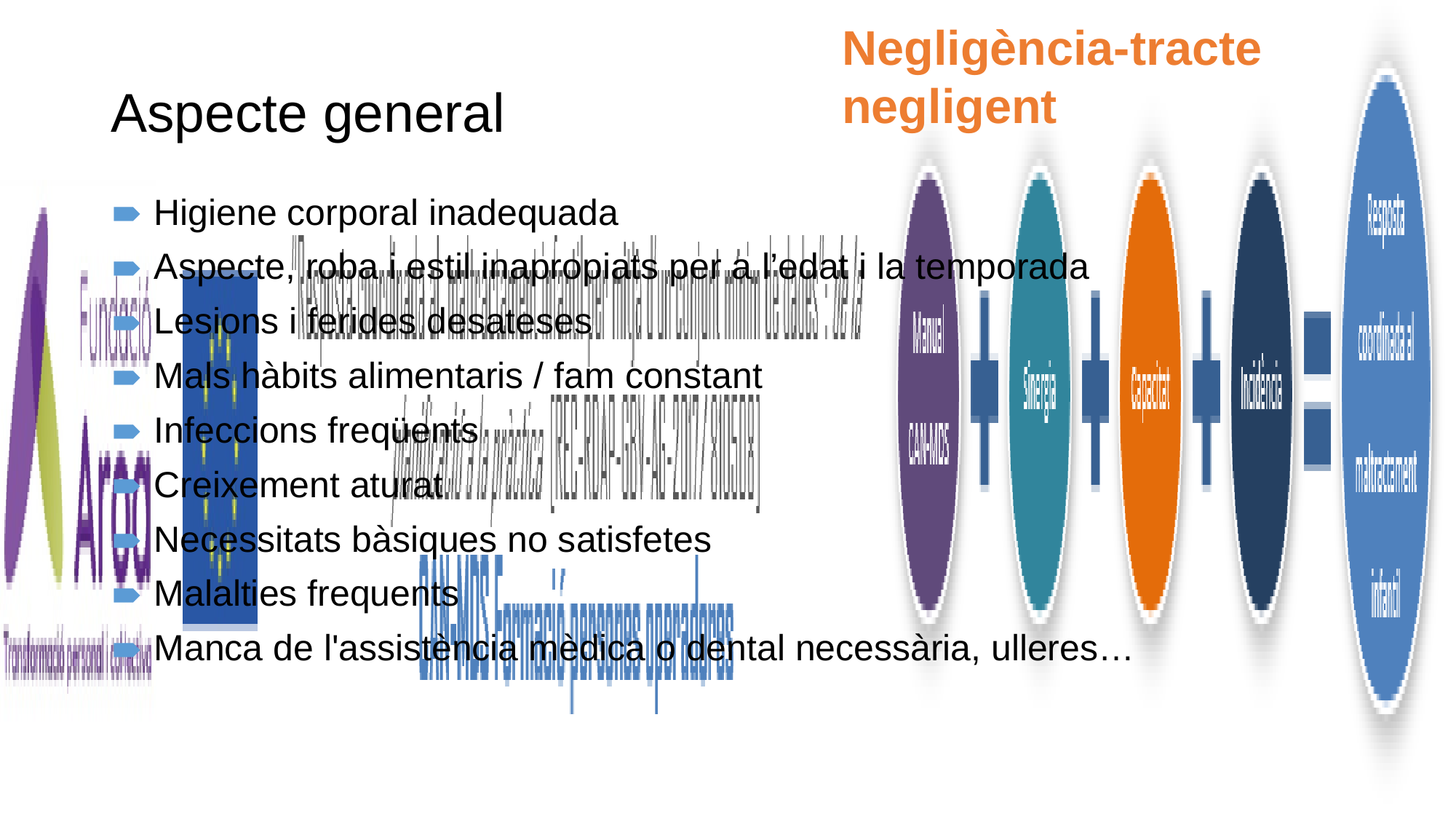

Negligència-tracte negligent
# Aspecte general
Higiene corporal inadequada
Aspecte, roba i estil inapropiats per a l’edat i la temporada
Lesions i ferides desateses
Mals hàbits alimentaris / fam constant
Infeccions freqüents
Creixement aturat
Necessitats bàsiques no satisfetes
Malalties frequents
Manca de l'assistència mèdica o dental necessària, ulleres…